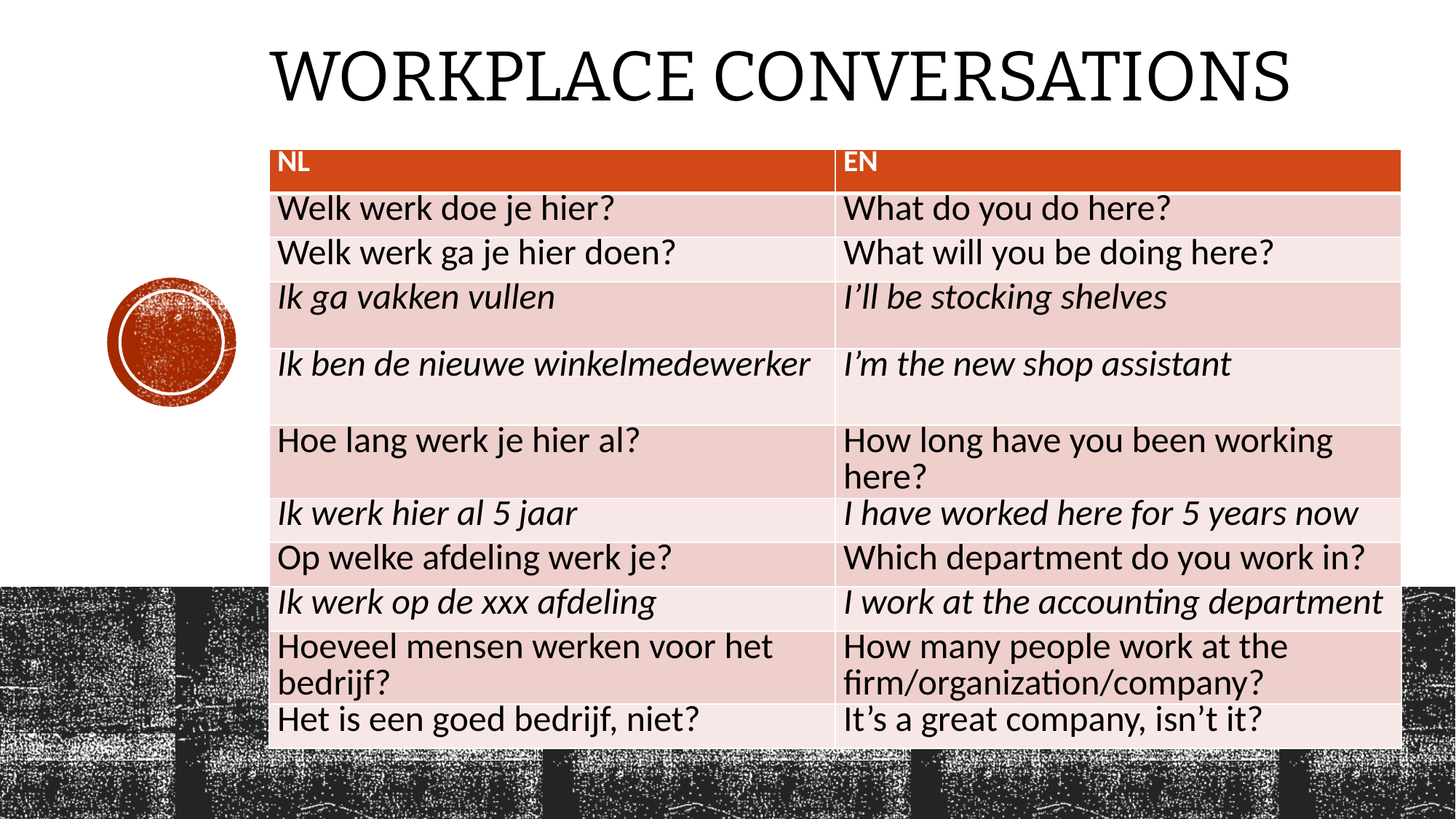

# Workplace conversations

| NL | EN |
| --- | --- |
| Welk werk doe je hier? | What do you do here? |
| Welk werk ga je hier doen? | What will you be doing here? |
| Ik ga vakken vullen | I’ll be stocking shelves |
| Ik ben de nieuwe winkelmedewerker | I’m the new shop assistant |
| Hoe lang werk je hier al? | How long have you been working here? |
| Ik werk hier al 5 jaar | I have worked here for 5 years now |
| Op welke afdeling werk je? | Which department do you work in? |
| Ik werk op de xxx afdeling | I work at the accounting department |
| Hoeveel mensen werken voor het bedrijf? | How many people work at the firm/organization/company? |
| Het is een goed bedrijf, niet? | It’s a great company, isn’t it? |